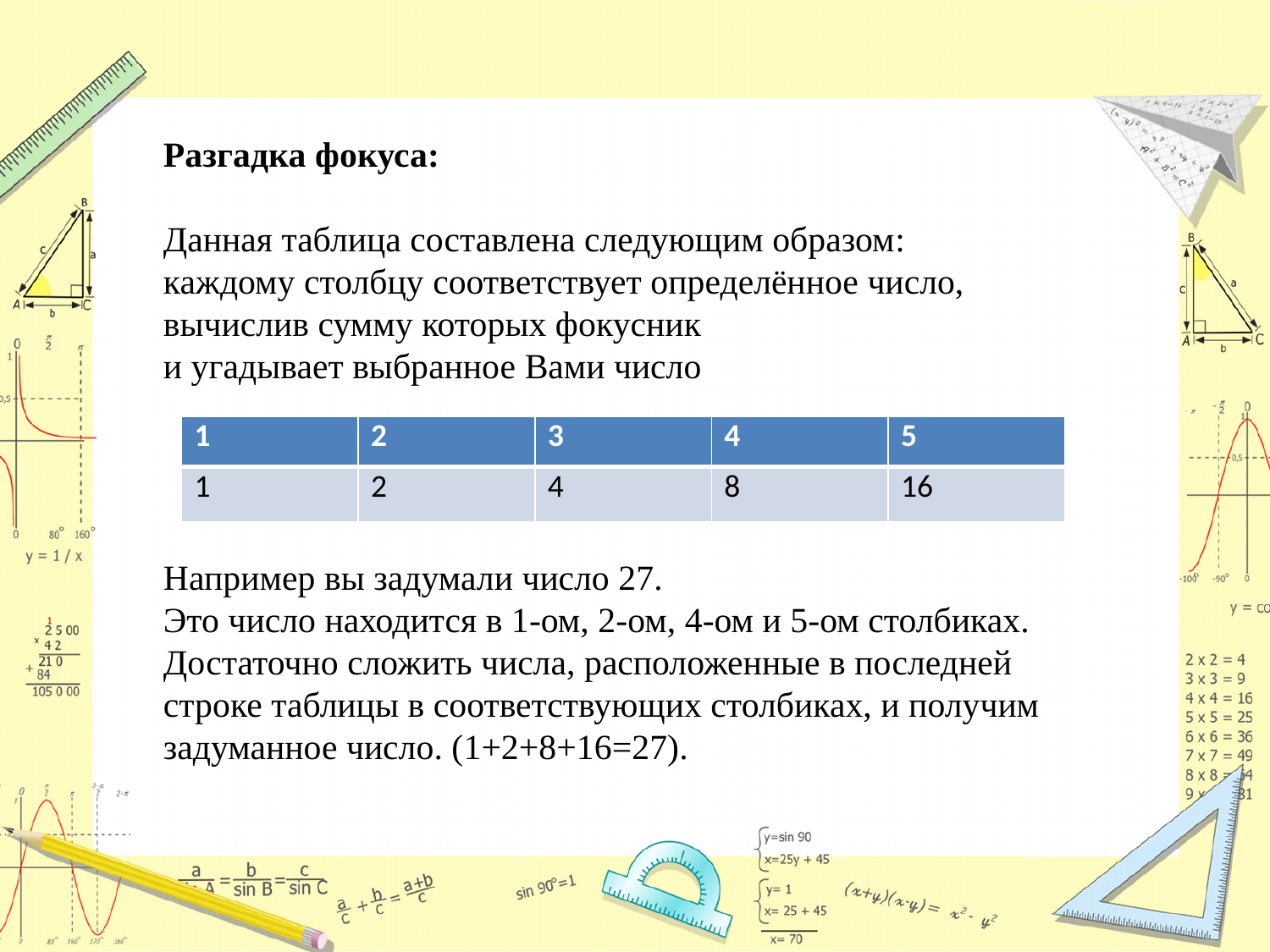

Разгадка фокуса:

Данная таблица составлена следующим образом:
каждому столбцу соответствует определённое число,
вычислив сумму которых фокусник
и угадывает выбранное Вами число

Например вы задумали число 27.
Это число находится в 1-ом, 2-ом, 4-ом и 5-ом столбиках.
Достаточно сложить числа, расположенные в последней
строке таблицы в соответствующих столбиках, и получим
задуманное число. (1+2+8+16=27).
| 1 | 2 | 3 | 4 | 5 |
| --- | --- | --- | --- | --- |
| 1 | 2 | 4 | 8 | 16 |